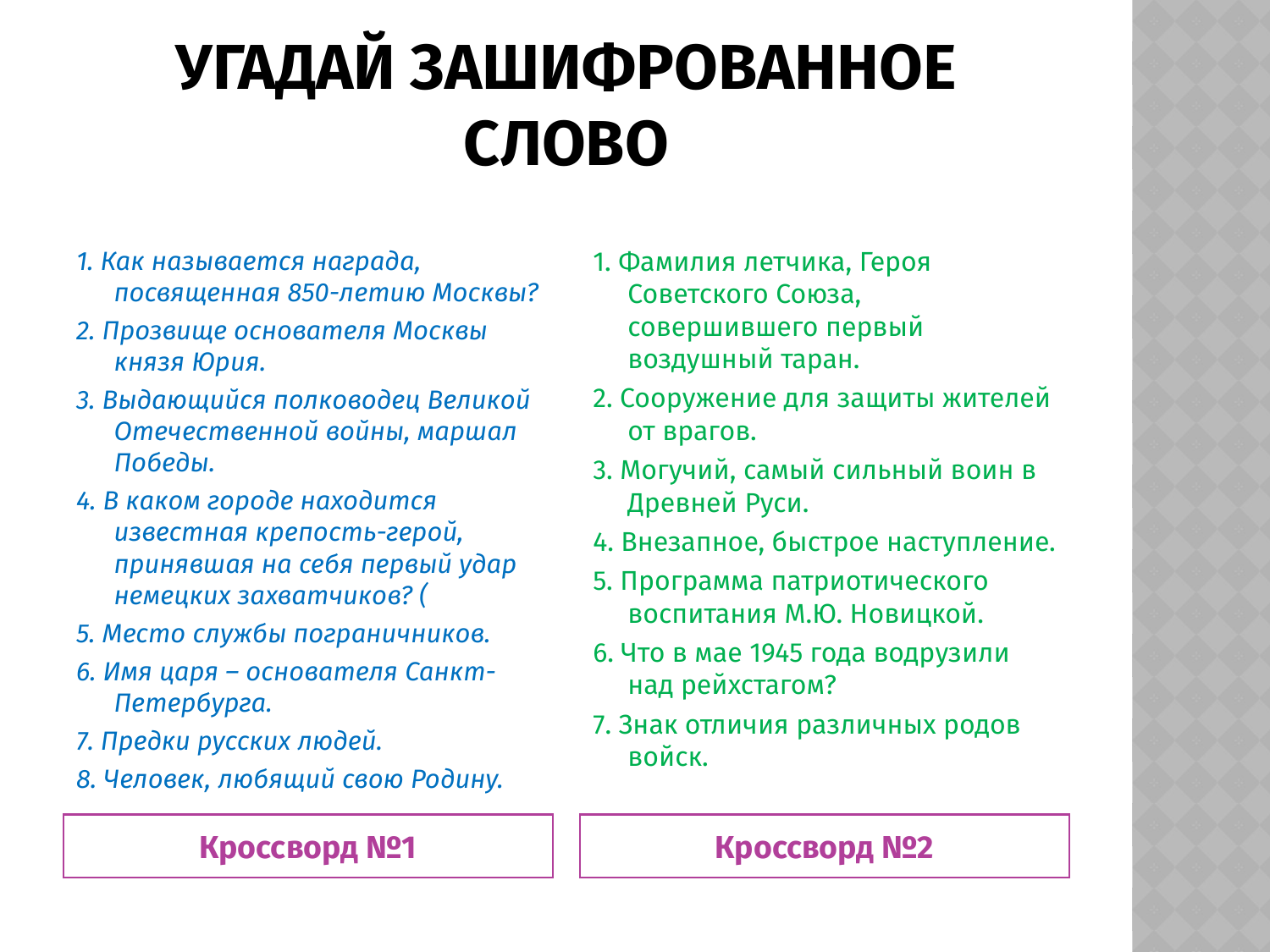

# Угадай зашифрованное слово
1. Как называется награда, посвященная 850-летию Москвы?
2. Прозвище основателя Москвы князя Юрия.
3. Выдающийся полководец Великой Отечественной войны, маршал Победы.
4. В каком городе находится известная крепость-герой, принявшая на себя первый удар немецких захватчиков? (
5. Место службы пограничников.
6. Имя царя – основателя Санкт-Петербурга.
7. Предки русских людей.
8. Человек, любящий свою Родину.

1. Фамилия летчика, Героя Советского Союза, совершившего первый воздушный таран.
2. Сооружение для защиты жителей от врагов.
3. Могучий, самый сильный воин в Древней Руси.
4. Внезапное, быстрое наступление.
5. Программа патриотического воспитания М.Ю. Новицкой.
6. Что в мае 1945 года водрузили над рейхстагом?
7. Знак отличия различных родов войск.

Кроссворд №1
Кроссворд №2